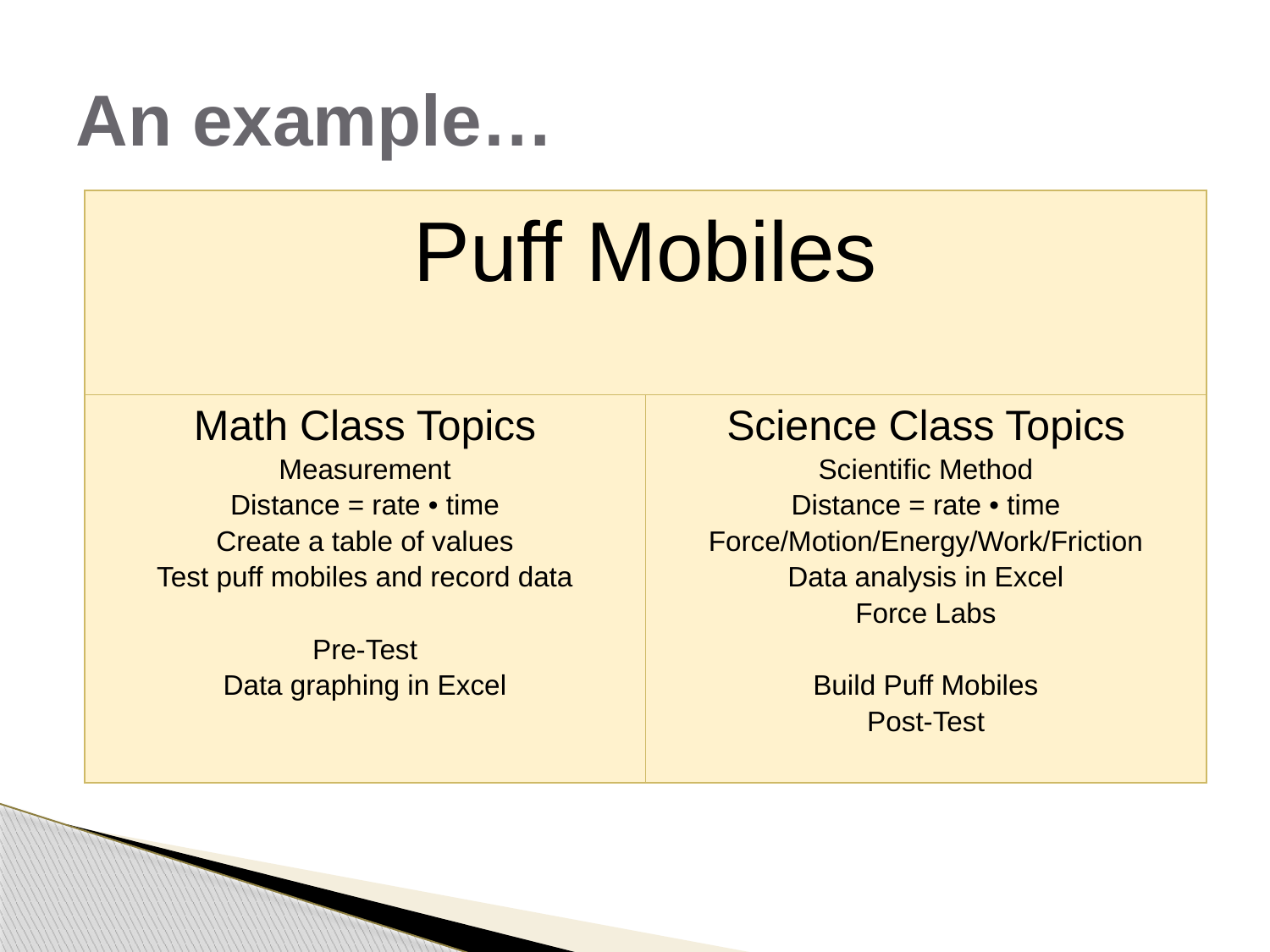

# An example…
| Puff Mobiles |  |
| --- | --- |
| Math Class Topics Measurement Distance = rate • time Create a table of values Test puff mobiles and record data Pre-Test Data graphing in Excel | Science Class Topics Scientific Method Distance = rate • time Force/Motion/Energy/Work/Friction Data analysis in Excel Force Labs Build Puff Mobiles Post-Test |